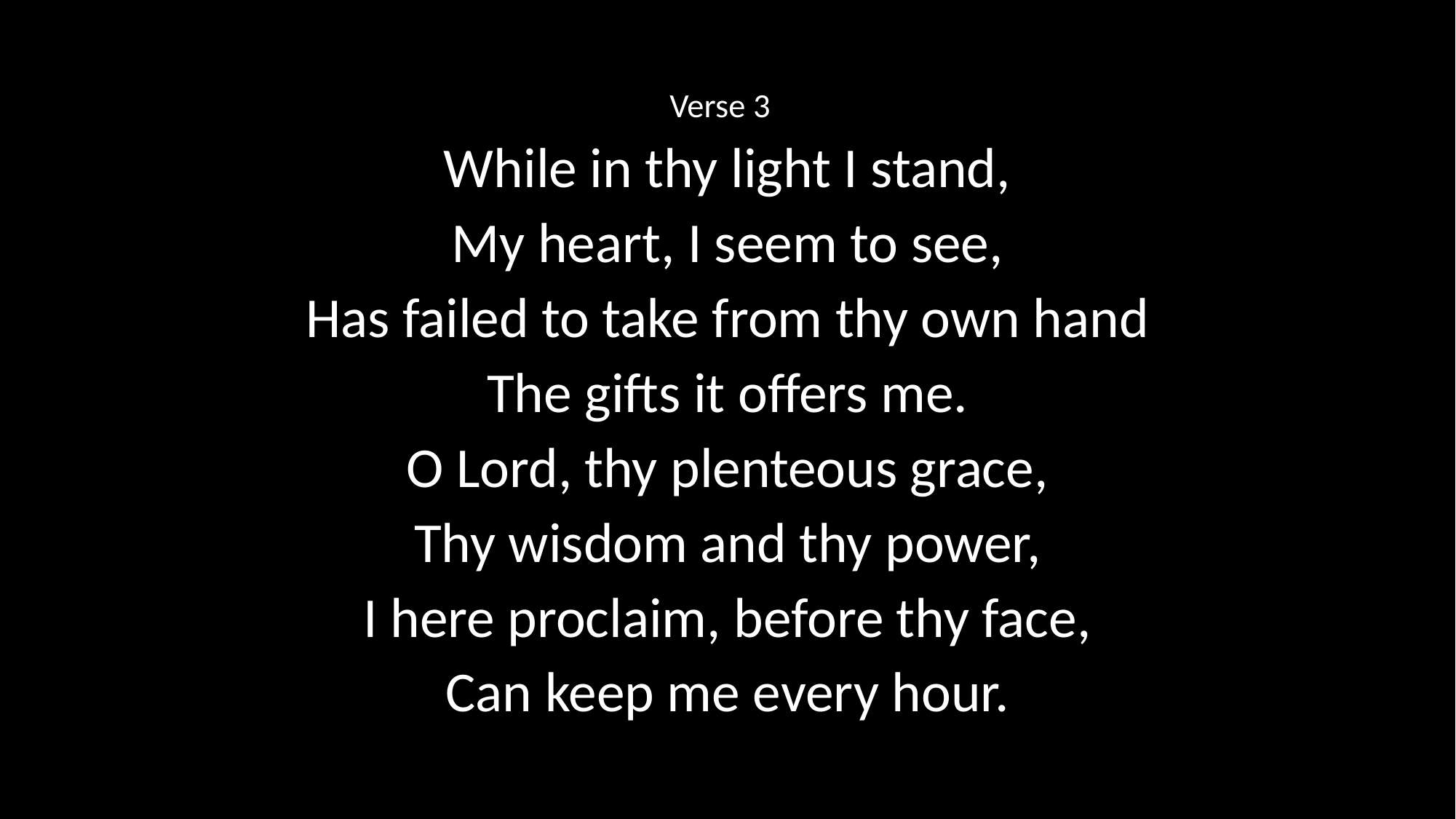

Verse 3
While in thy light I stand,
My heart, I seem to see,
Has failed to take from thy own hand
The gifts it offers me.
O Lord, thy plenteous grace,
Thy wisdom and thy power,
I here proclaim, before thy face,
Can keep me every hour.